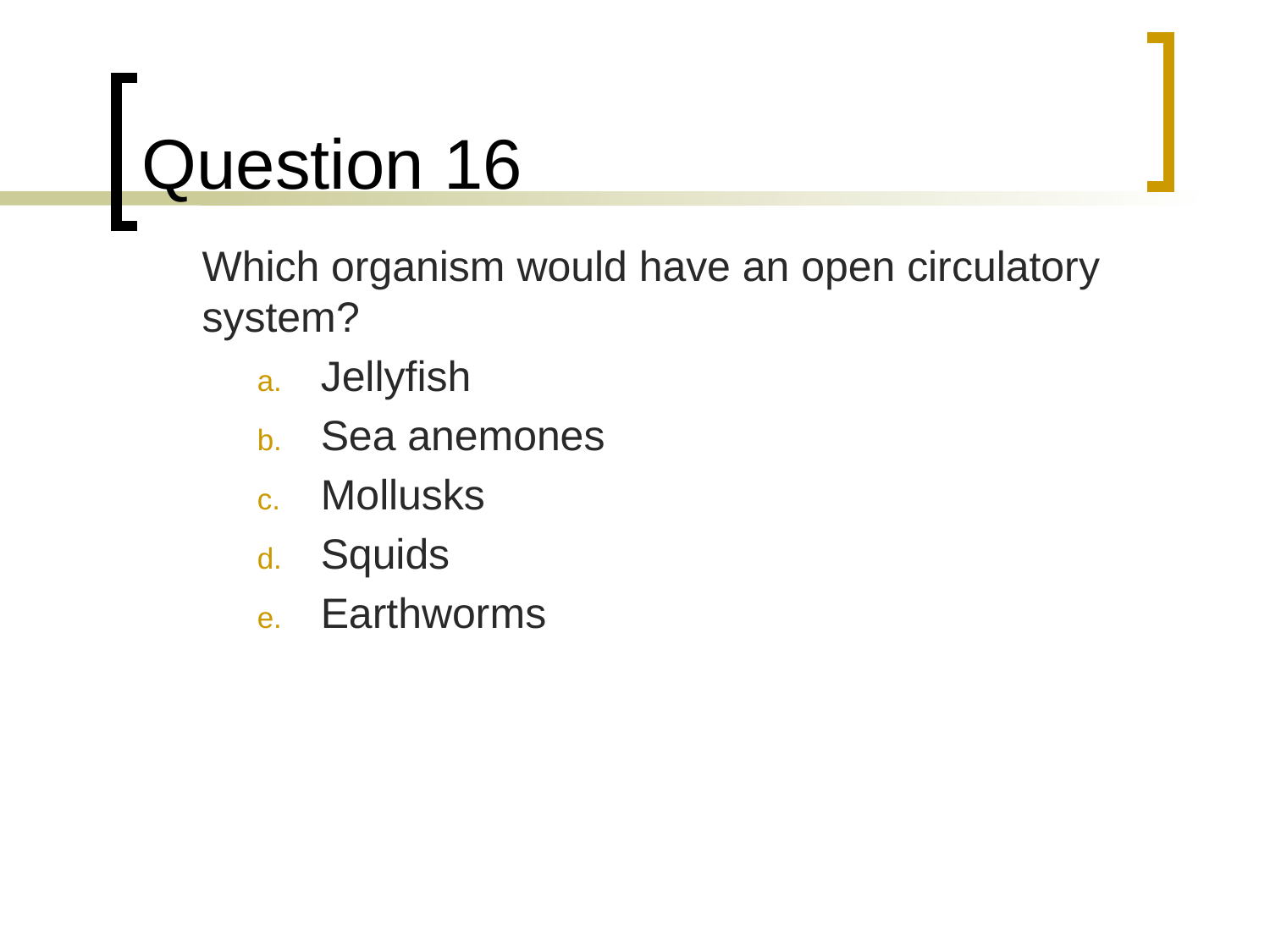

# Question 16
	Which organism would have an open circulatory system?
Jellyfish
Sea anemones
Mollusks
Squids
Earthworms